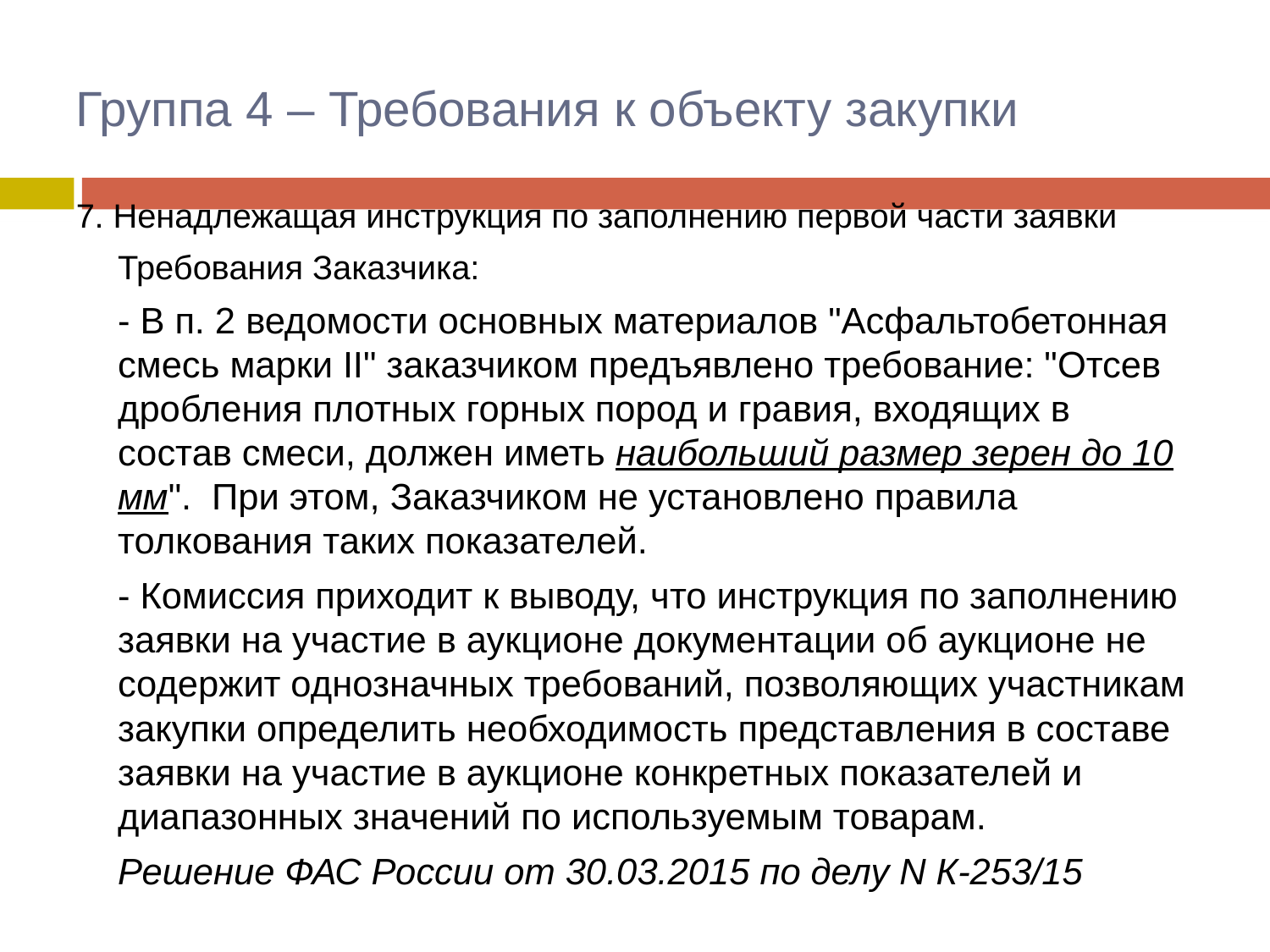

# Группа 4 – Требования к объекту закупки

7. Ненадлежащая инструкция по заполнению первой части заявки
	Требования Заказчика:
	- В п. 2 ведомости основных материалов "Асфальтобетонная смесь марки II" заказчиком предъявлено требование: "Отсев дробления плотных горных пород и гравия, входящих в состав смеси, должен иметь наибольший размер зерен до 10 мм".  При этом, Заказчиком не установлено правила толкования таких показателей.
	- Комиссия приходит к выводу, что инструкция по заполнению заявки на участие в аукционе документации об аукционе не содержит однозначных требований, позволяющих участникам закупки определить необходимость представления в составе заявки на участие в аукционе конкретных показателей и диапазонных значений по используемым товарам.
	Решение ФАС России от 30.03.2015 по делу N К-253/15